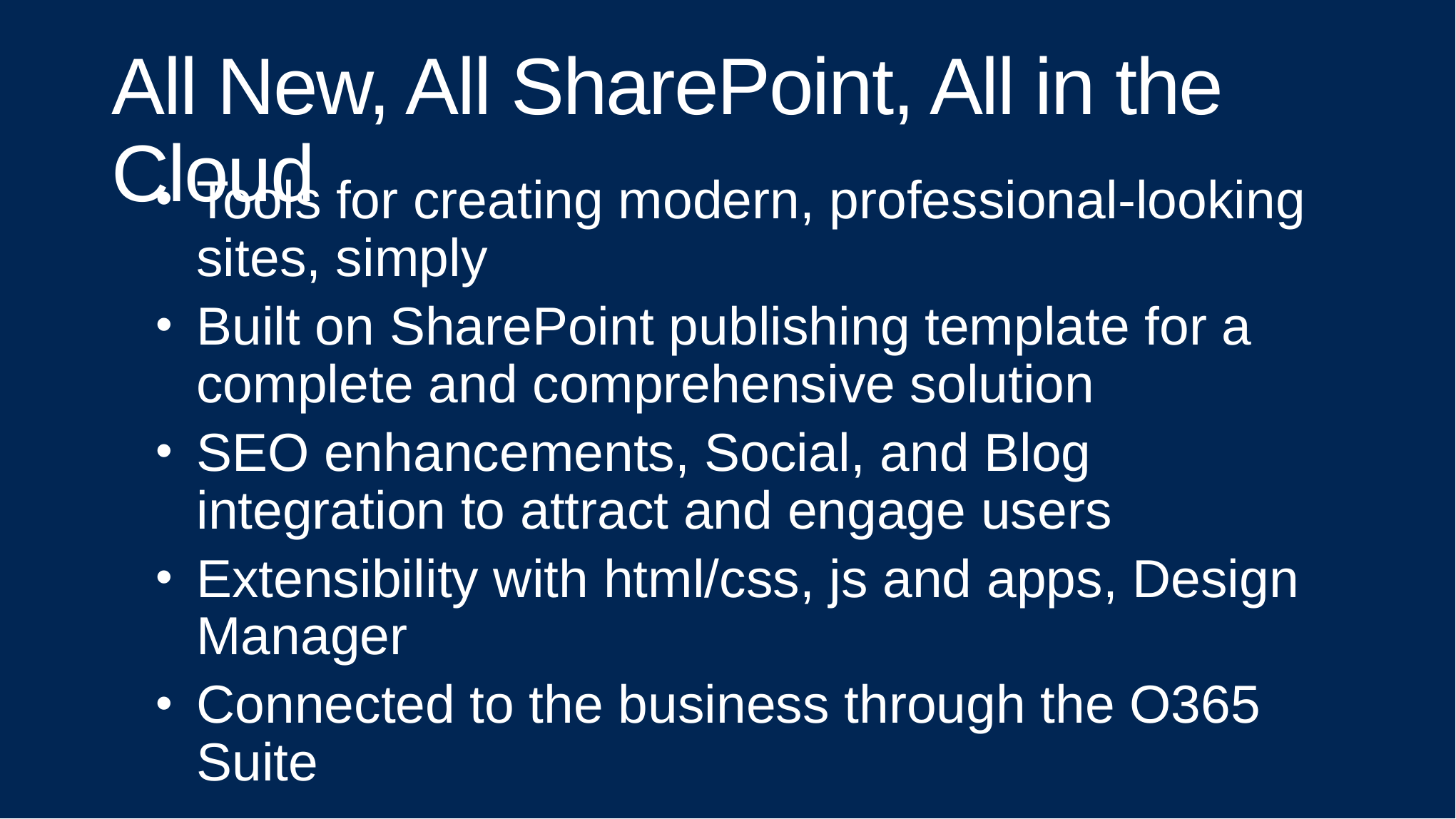

# All New, All SharePoint, All in the Cloud
Tools for creating modern, professional-looking sites, simply
Built on SharePoint publishing template for a complete and comprehensive solution
SEO enhancements, Social, and Blog integration to attract and engage users
Extensibility with html/css, js and apps, Design Manager
Connected to the business through the O365 Suite